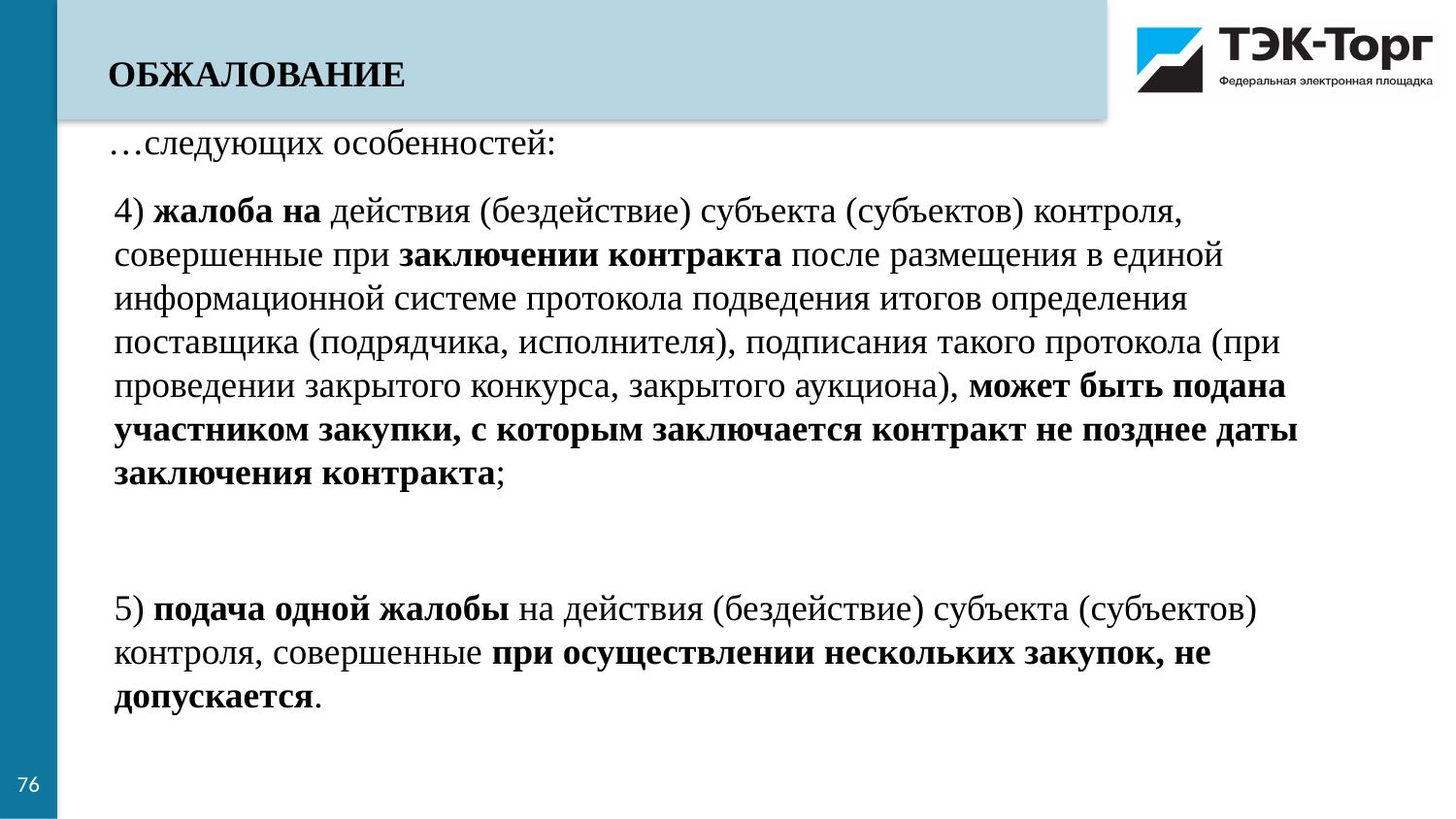

ОБЖАЛОВАНИЕ
…следующих особенностей:
4) жалоба на действия (бездействие) субъекта (субъектов) контроля, совершенные при заключении контракта после размещения в единой информационной системе протокола подведения итогов определения поставщика (подрядчика, исполнителя), подписания такого протокола (при проведении закрытого конкурса, закрытого аукциона), может быть подана участником закупки, с которым заключается контракт не позднее даты заключения контракта;

5) подача одной жалобы на действия (бездействие) субъекта (субъектов) контроля, совершенные при осуществлении нескольких закупок, не допускается.
76